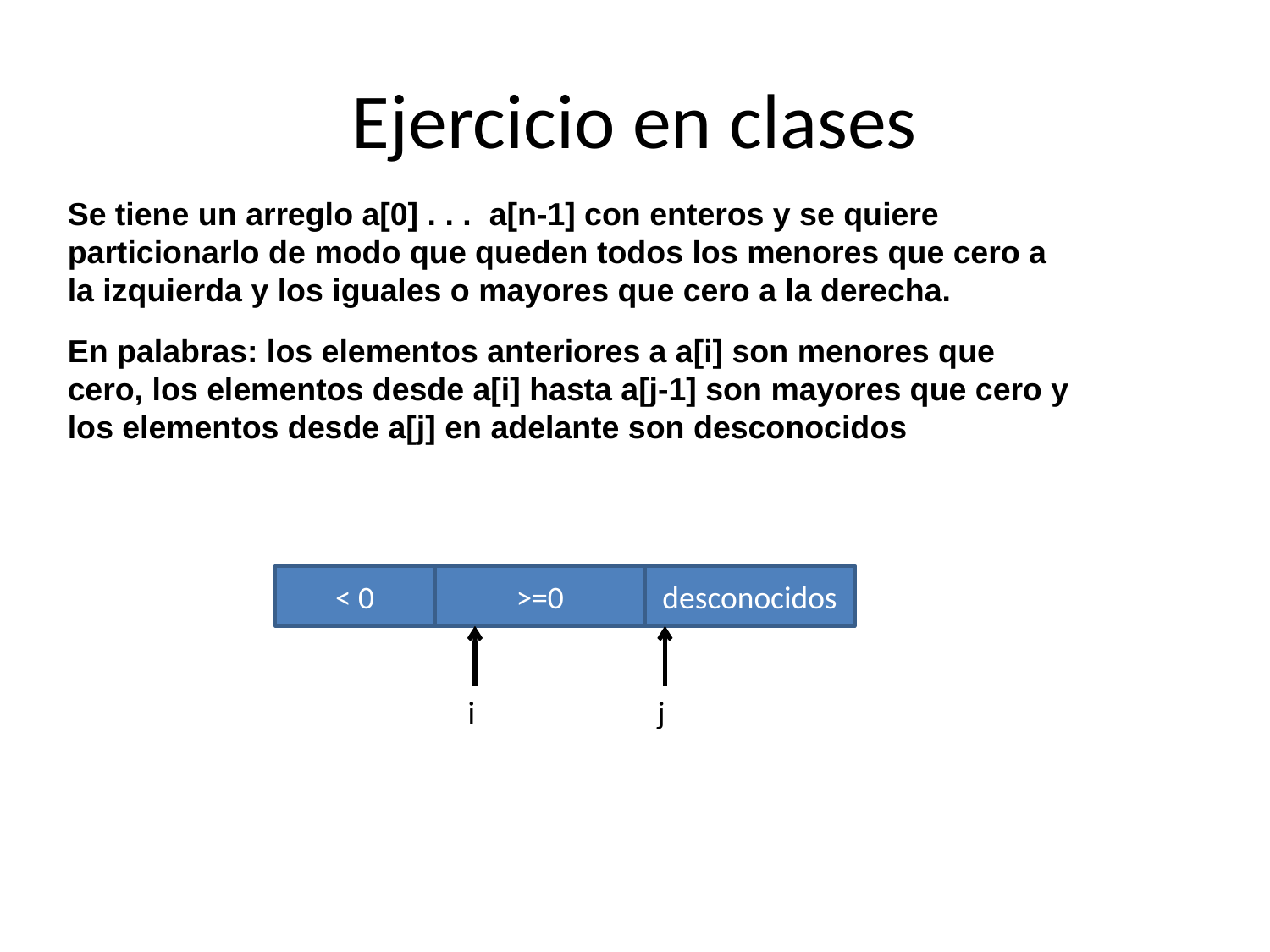

# Ejercicio en clases
Se tiene un arreglo a[0] . . .  a[n-1] con enteros y se quiere particionarlo de modo que queden todos los menores que cero a la izquierda y los iguales o mayores que cero a la derecha.

En palabras: los elementos anteriores a a[i] son menores que cero, los elementos desde a[i] hasta a[j-1] son mayores que cero y los elementos desde a[j] en adelante son desconocidos
< 0
>=0
desconocidos
i
j